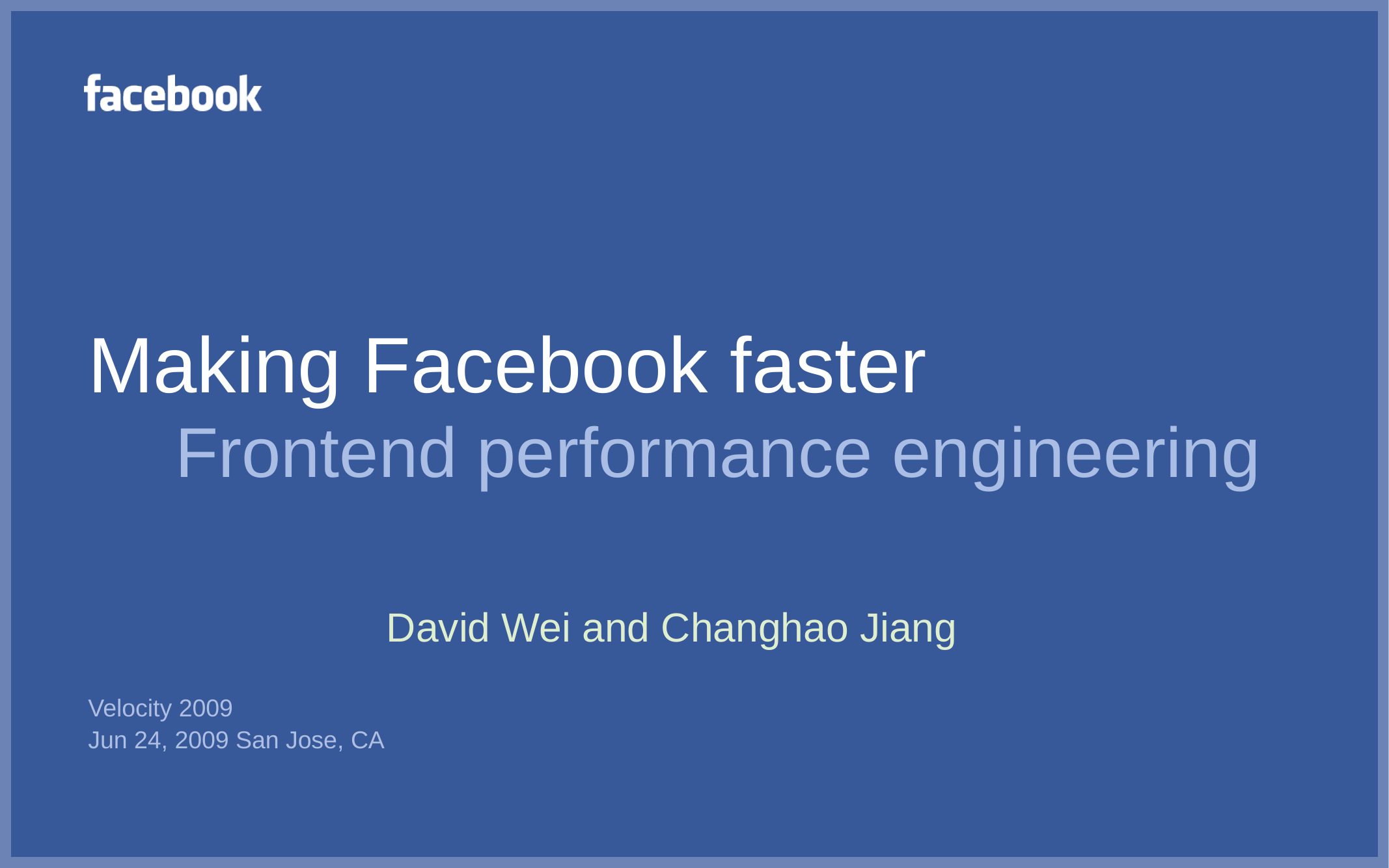

# Making Facebook faster Frontend performance engineering
David Wei and Changhao Jiang
Velocity 2009
Jun 24, 2009 San Jose, CA